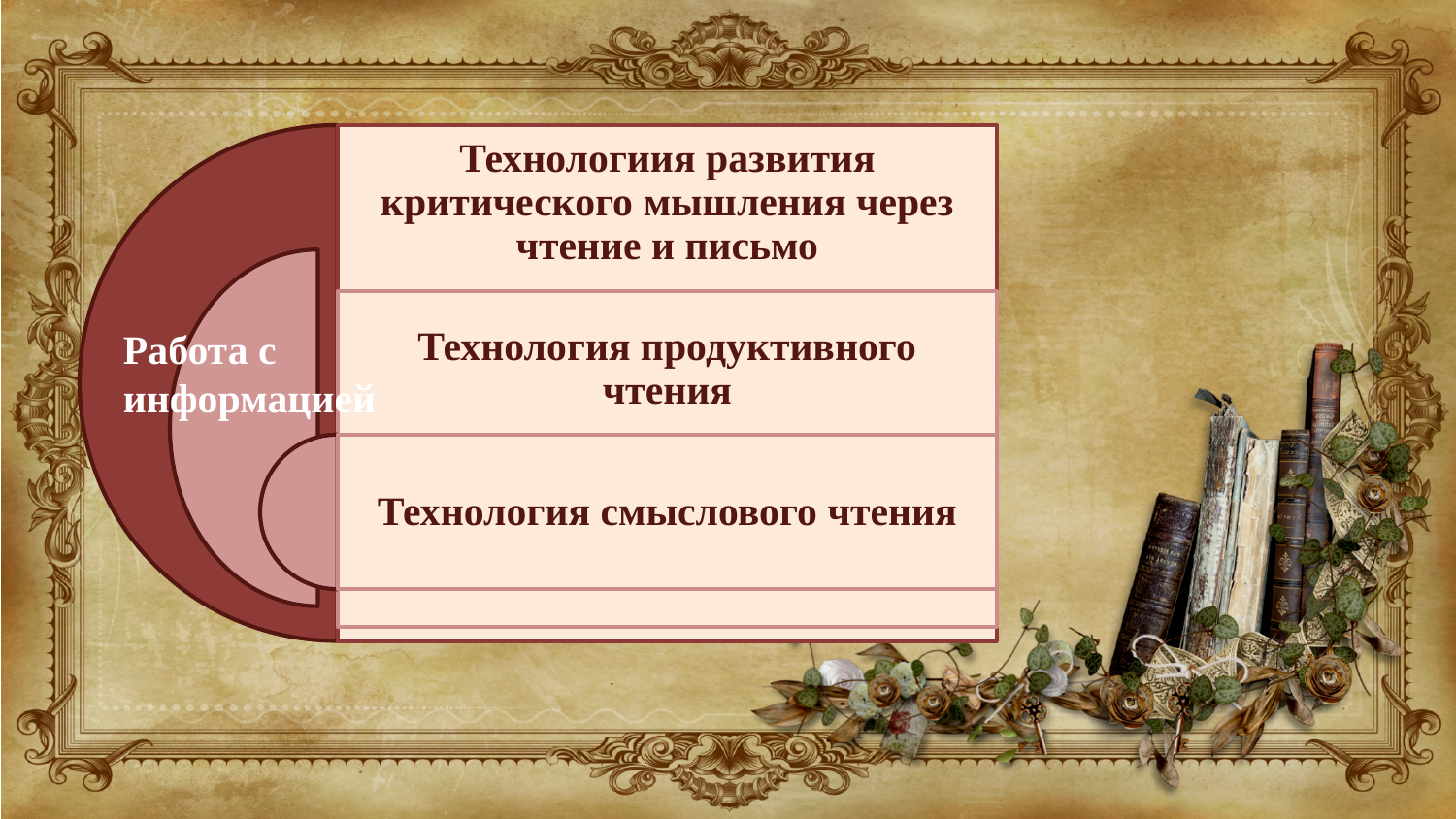

Технологиия развития критического мышления через чтение и письмо
Технология продуктивного чтения
Технология смыслового чтения

Работа с информацией